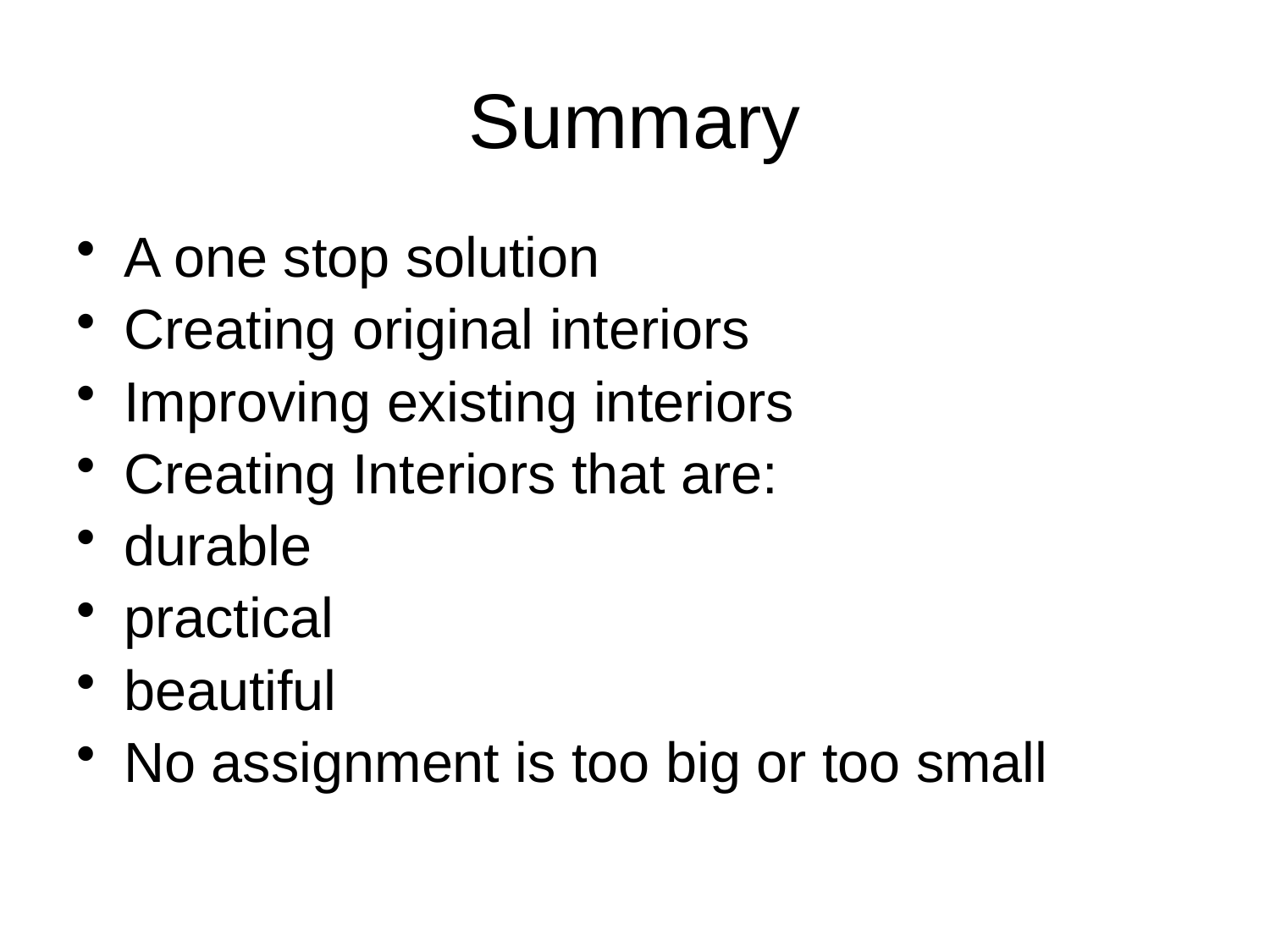

# Summary
A one stop solution
Creating original interiors
Improving existing interiors
Creating Interiors that are:
durable
practical
beautiful
No assignment is too big or too small